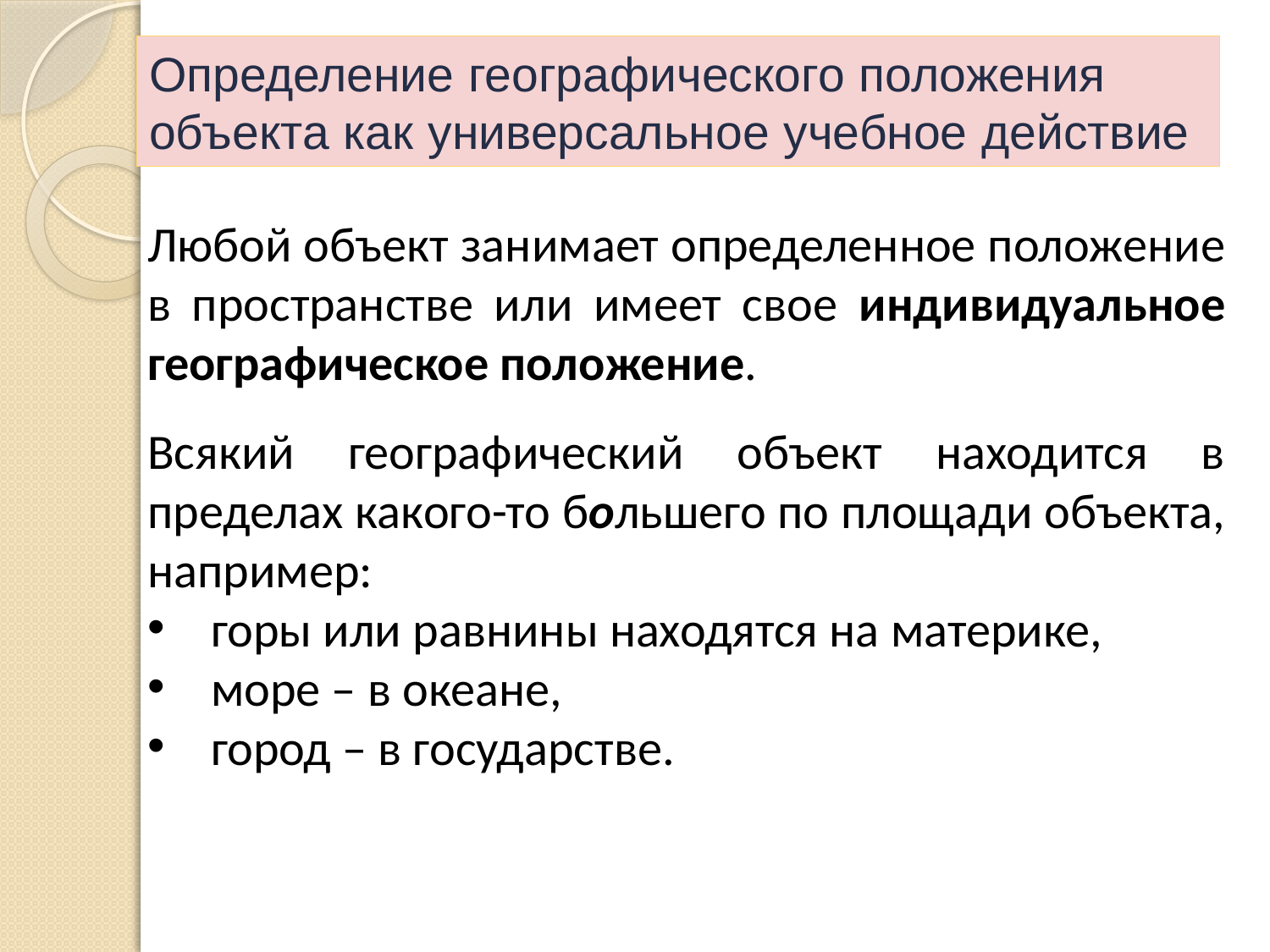

# Определение географического положения объекта как универсальное учебное действие
Любой объект занимает определенное положение в пространстве или имеет свое индивидуальное географическое положение.

Всякий географический объект находится в пределах какого-то большего по площади объекта, например:
горы или равнины находятся на материке,
море – в океане,
город – в государстве.